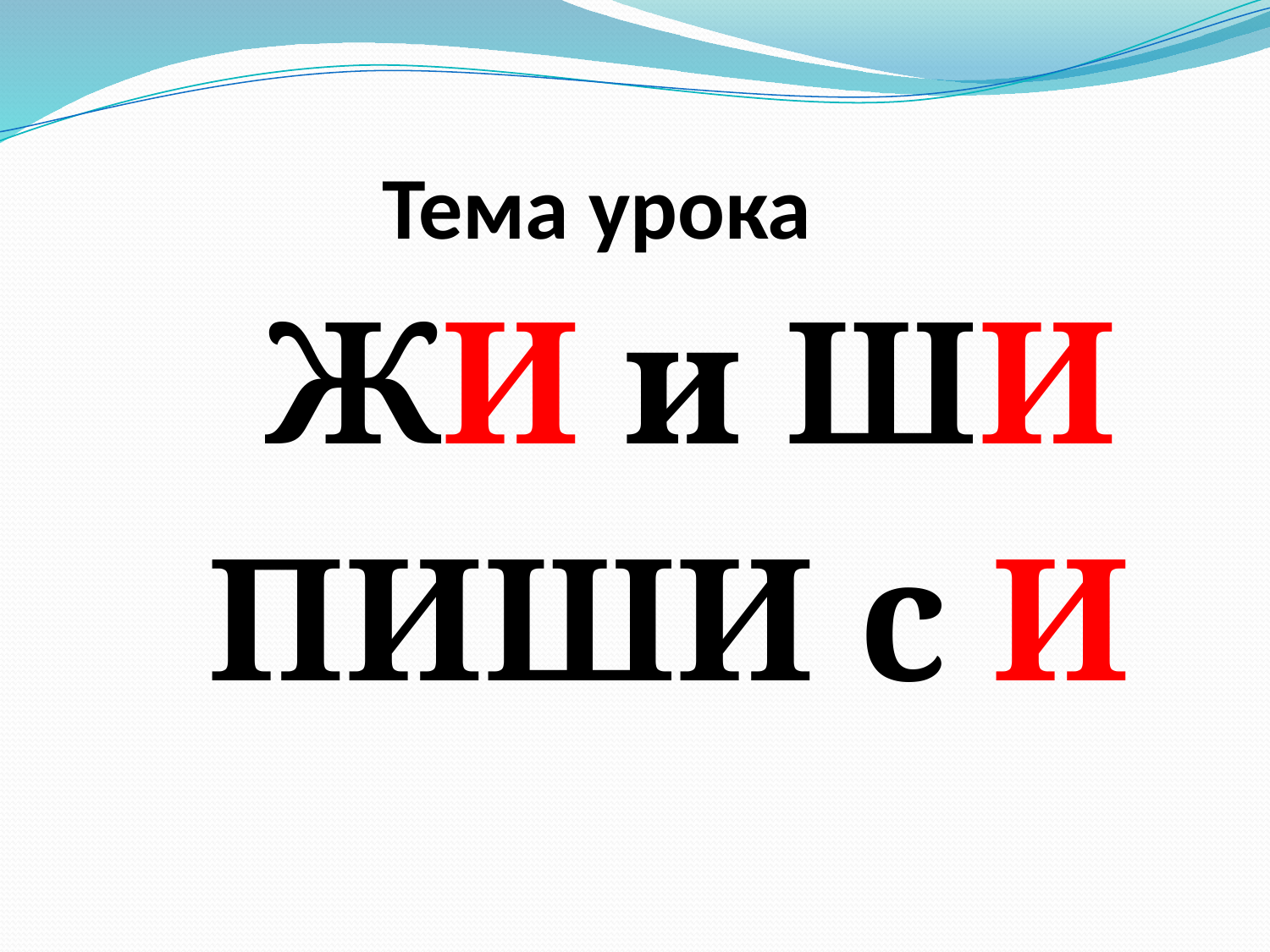

# Тема урока
                ЖИ и ШИ
   ПИШИ с И